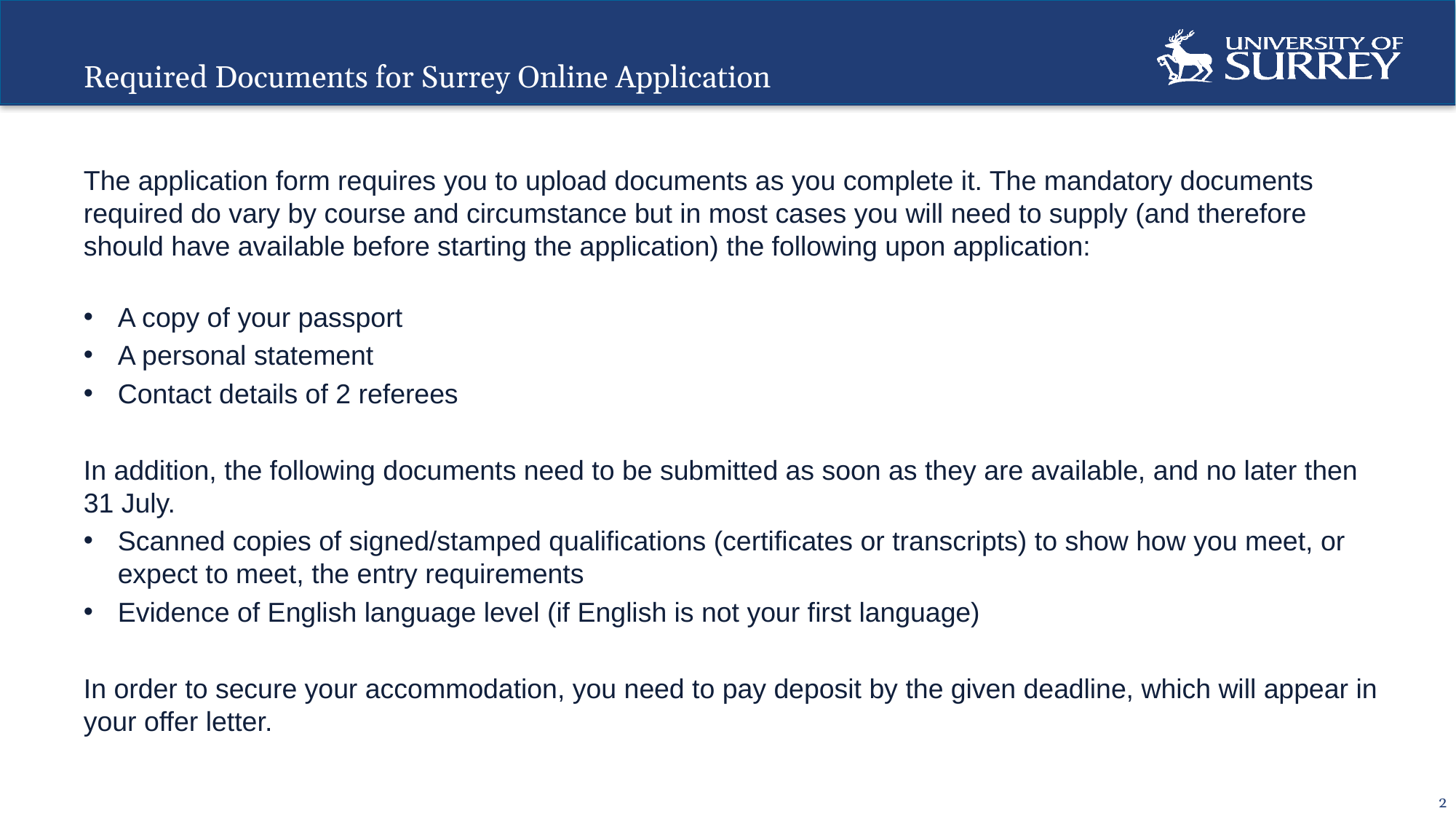

# Required Documents for Surrey Online Application

The application form requires you to upload documents as you complete it. The mandatory documents required do vary by course and circumstance but in most cases you will need to supply (and therefore should have available before starting the application) the following upon application:
A copy of your passport
A personal statement
Contact details of 2 referees

In addition, the following documents need to be submitted as soon as they are available, and no later then 31 July.
Scanned copies of signed/stamped qualifications (certificates or transcripts) to show how you meet, or expect to meet, the entry requirements
Evidence of English language level (if English is not your first language)

In order to secure your accommodation, you need to pay deposit by the given deadline, which will appear in your offer letter.
2